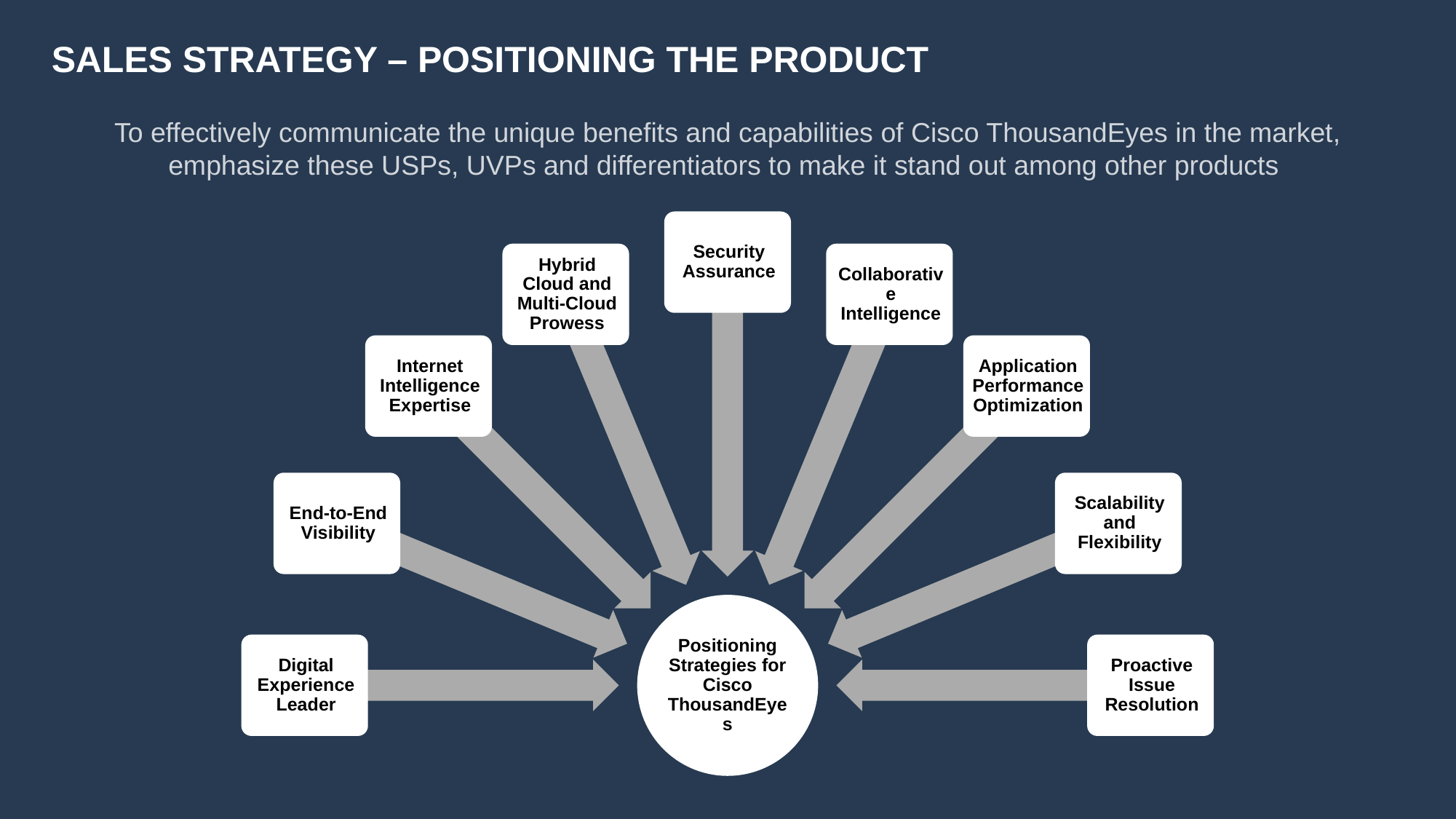

# Sales Strategy – Positioning the Product
To effectively communicate the unique benefits and capabilities of Cisco ThousandEyes in the market, emphasize these USPs, UVPs and differentiators to make it stand out among other products
Positioning Strategies for Cisco ThousandEyes
Digital Experience Leader
End-to-End Visibility
Internet Intelligence Expertise
Hybrid Cloud and Multi-Cloud Prowess
Security Assurance
Collaborative Intelligence
Application Performance Optimization
Scalability and Flexibility
Proactive Issue Resolution